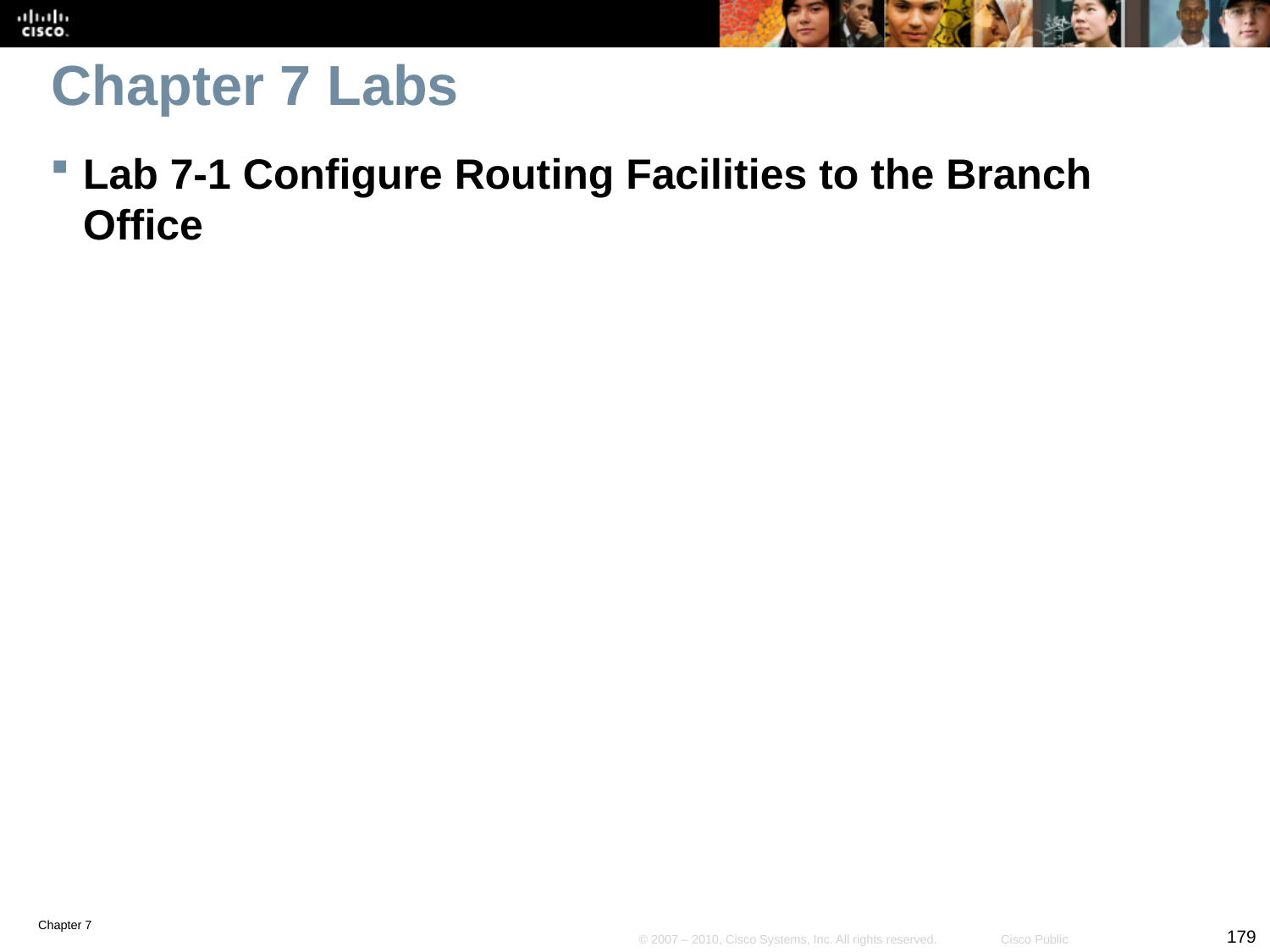

# Chapter 7 Labs
Lab 7-1 Configure Routing Facilities to the Branch Office